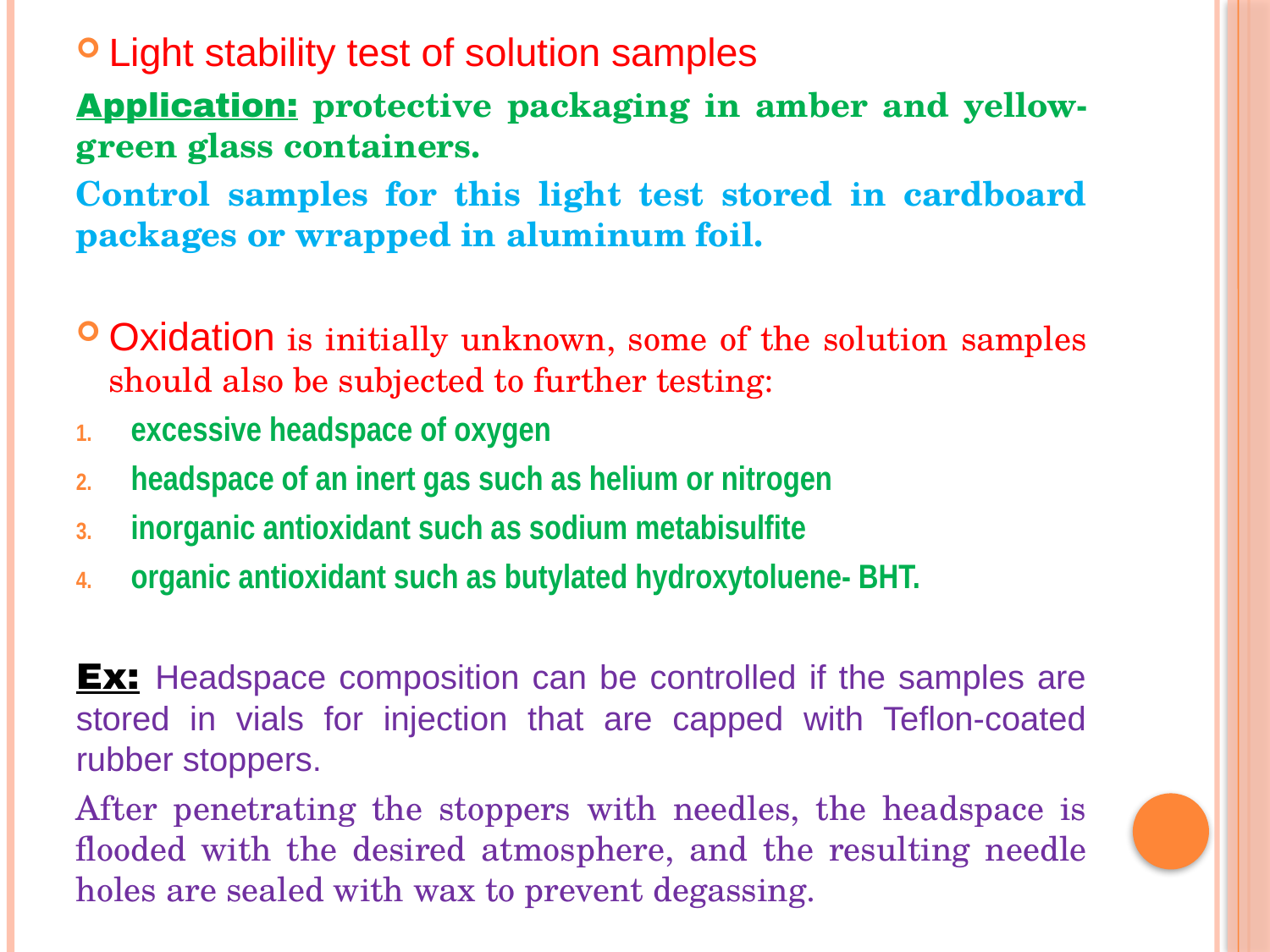

Light stability test of solution samples
Application: protective packaging in amber and yellow-green glass containers.
Control samples for this light test stored in cardboard packages or wrapped in aluminum foil.

Oxidation is initially unknown, some of the solution samples should also be subjected to further testing:
excessive headspace of oxygen
headspace of an inert gas such as helium or nitrogen
inorganic antioxidant such as sodium metabisulfite
organic antioxidant such as butylated hydroxytoluene- BHT.

Ex: Headspace composition can be controlled if the samples are stored in vials for injection that are capped with Teflon-coated rubber stoppers.
After penetrating the stoppers with needles, the headspace is flooded with the desired atmosphere, and the resulting needle holes are sealed with wax to prevent degassing.